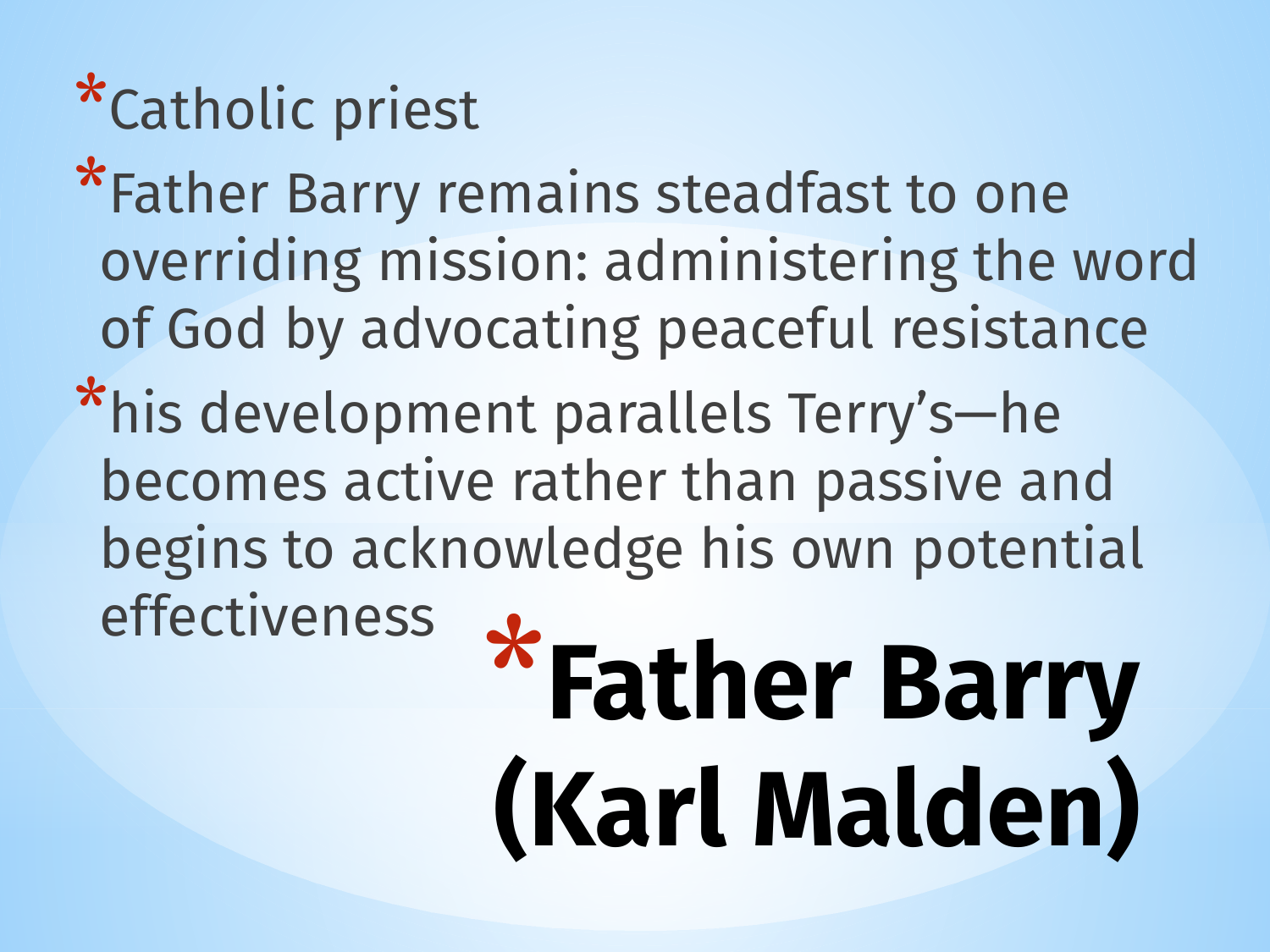

Catholic priest
Father Barry remains steadfast to one overriding mission: administering the word of God by advocating peaceful resistance
his development parallels Terry’s—he becomes active rather than passive and begins to acknowledge his own potential effectiveness
# Father Barry (Karl Malden)